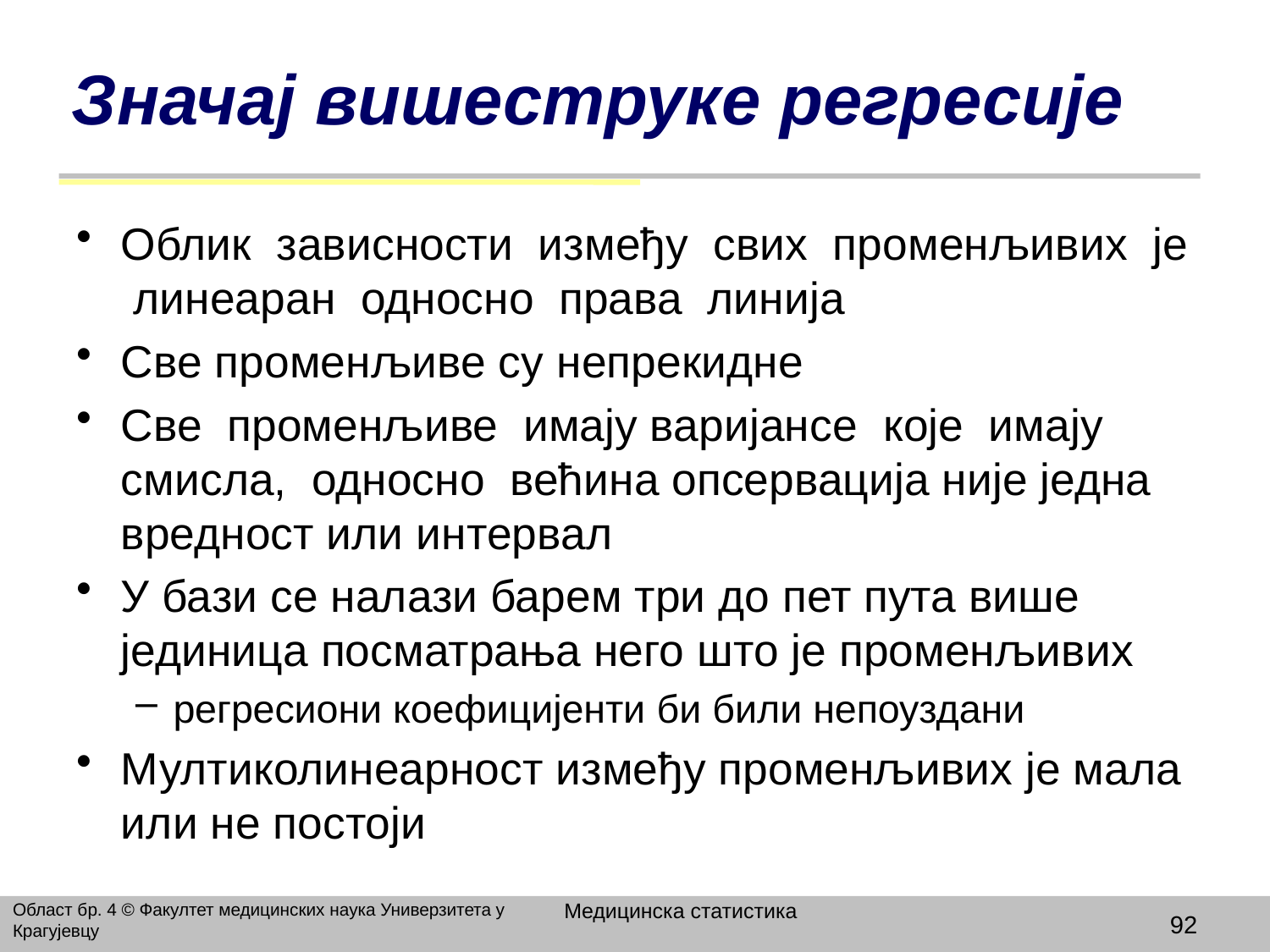

# Значај вишеструке регресије
Облик  зависности  између  свих  променљивих  је  линеаран  односно  права  линија
Све променљиве су непрекидне
Све  променљиве  имају варијансе  које  имају  смисла,  односно  већина опсервација није једна вредност или интервал
У бази се налази барем три до пет пута више јединица посматрања него што је променљивих
регресиони коефицијенти би били непоуздани
Мултиколинеарност између променљивих је мала или не постоји

Медицинска статистика
Област бр. 4 © Факултет медицинских наука Универзитета у Крагујевцу
92